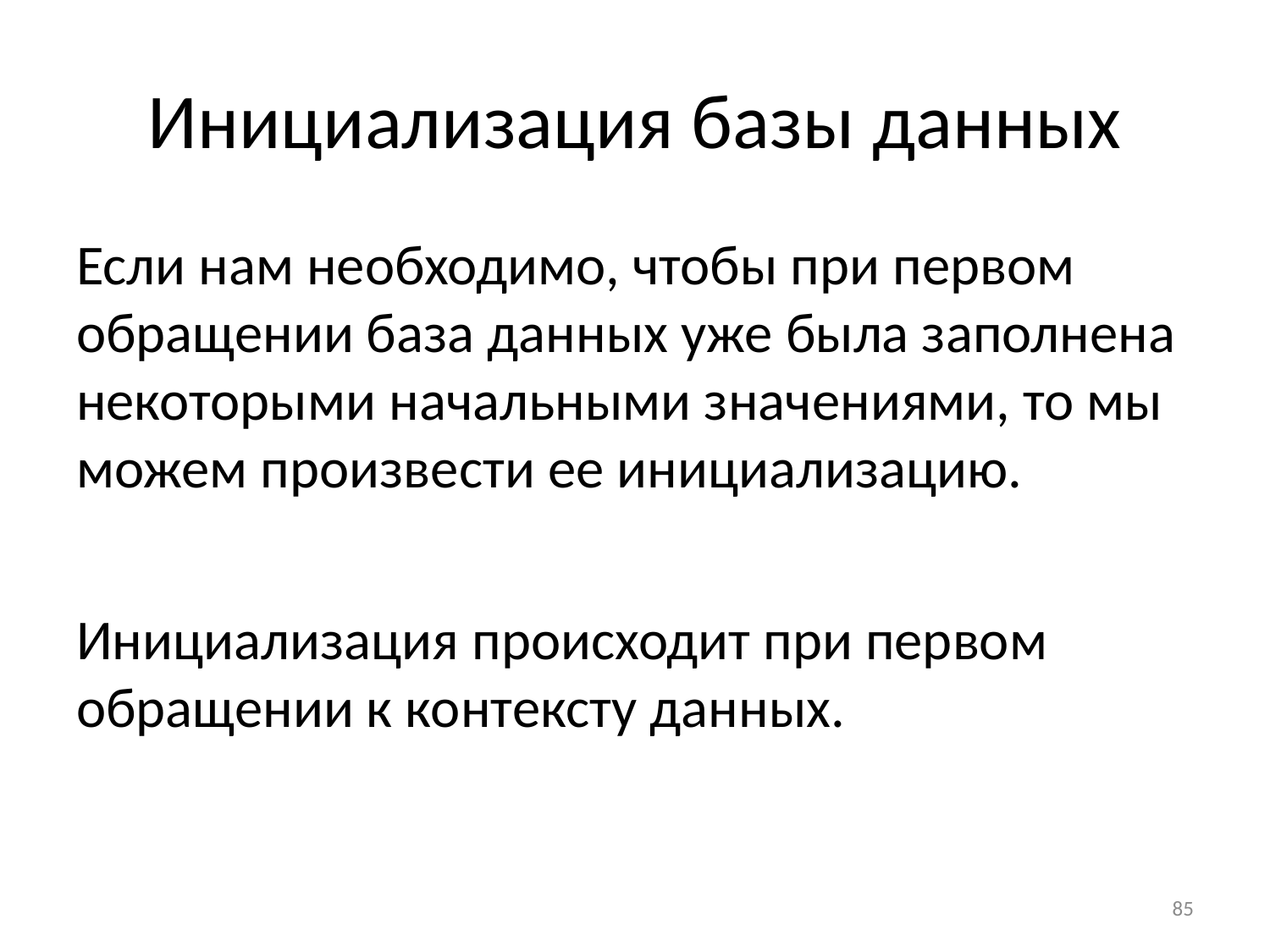

# Инициализация базы данных
Если нам необходимо, чтобы при первом обращении база данных уже была заполнена некоторыми начальными значениями, то мы можем произвести ее инициализацию.

Инициализация происходит при первом обращении к контексту данных.
85